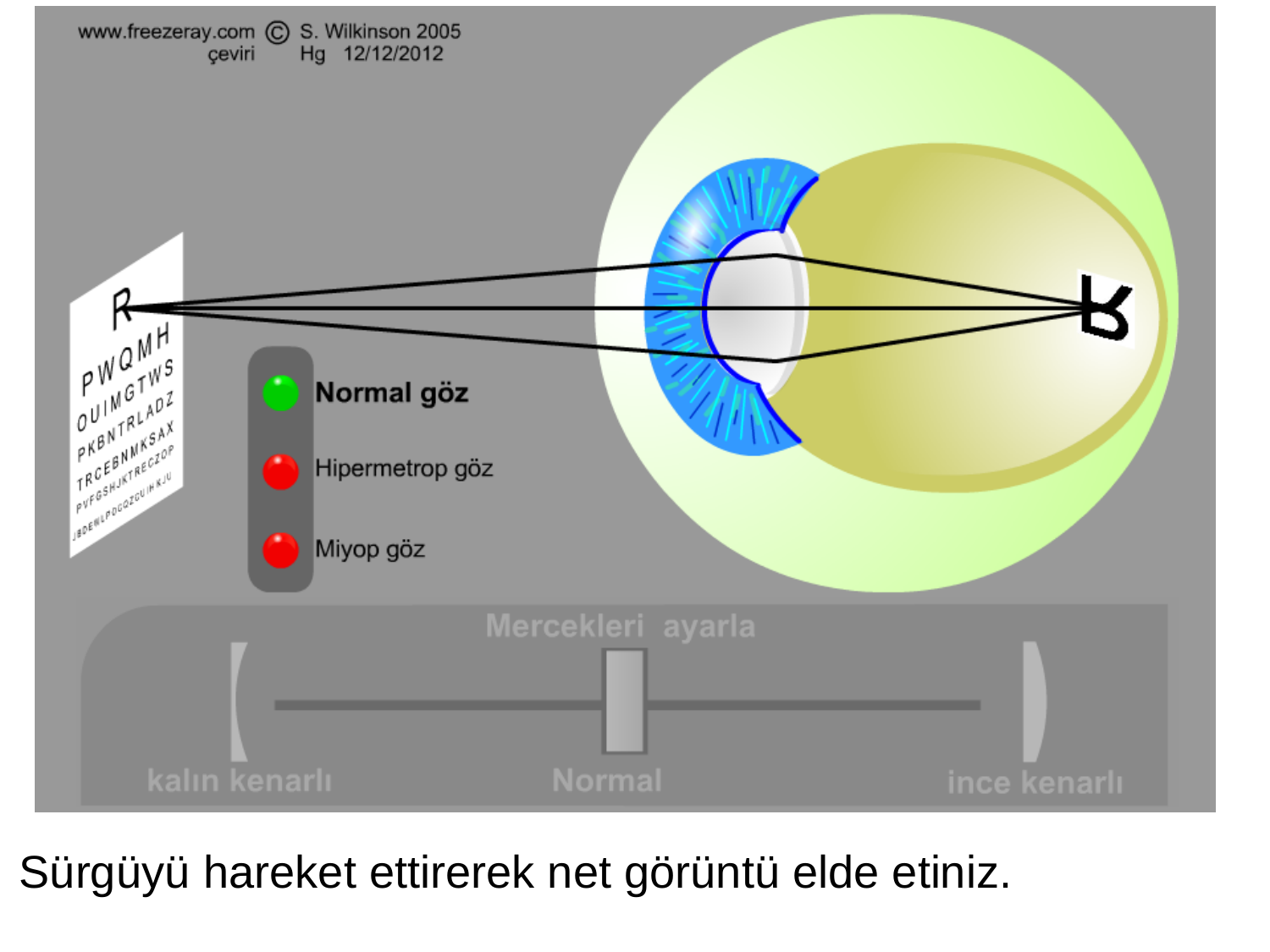

Sürgüyü hareket ettirerek net görüntü elde etiniz.